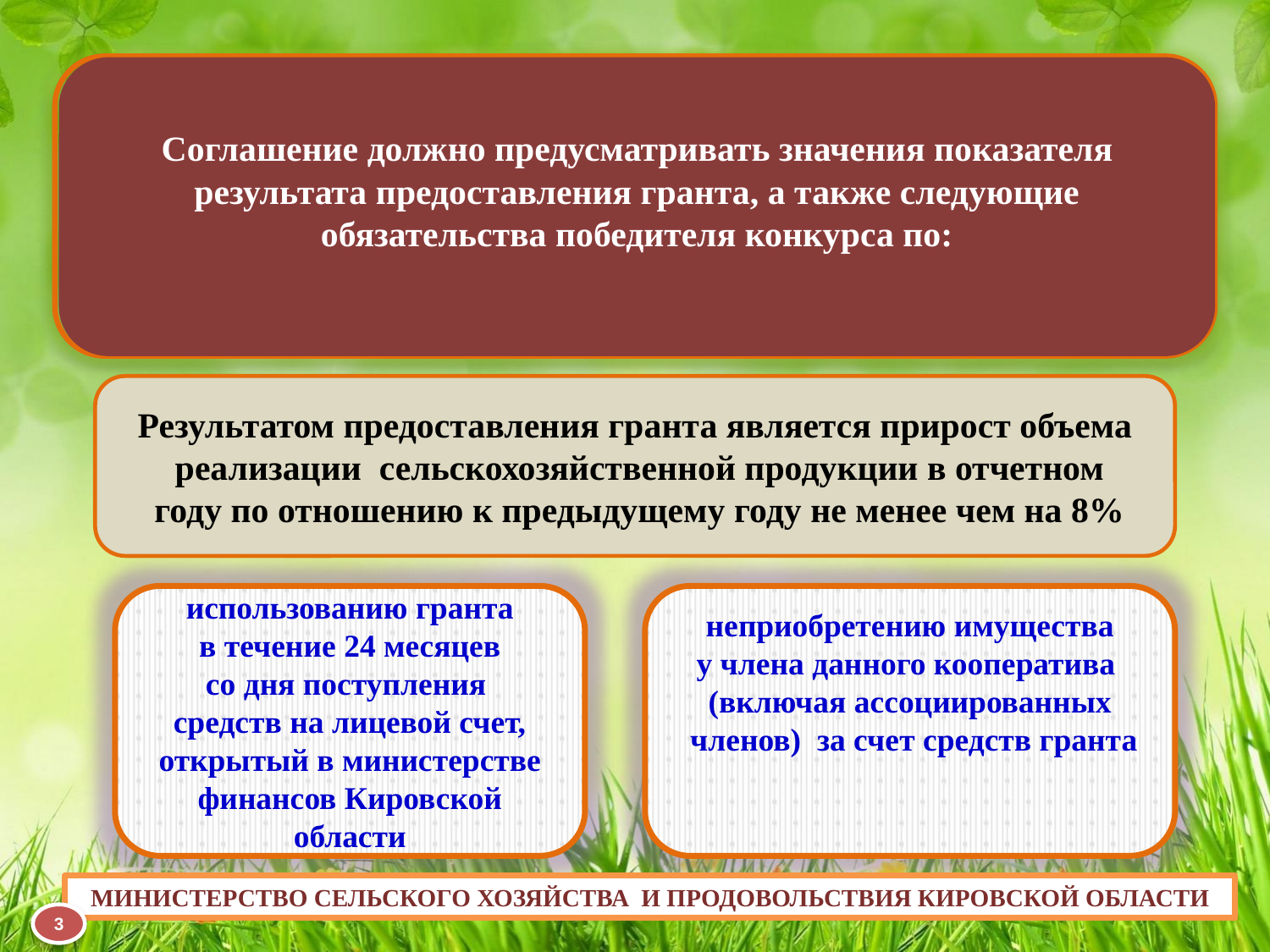

Соглашение должно предусматривать значения показателя результата предоставления гранта, а также следующие обязательства победителя конкурса по:

Результатом предоставления гранта является прирост объема
 реализации  сельскохозяйственной продукции в отчетном
 году по отношению к предыдущему году не менее чем на 8%
использованию гранта
 в течение 24 месяцев
со дня поступления
средств на лицевой счет,
открытый в министерстве
 финансов Кировской
области
неприобретению имущества
у члена данного кооператива
(включая ассоциированных
 членов)  за счет средств гранта
МИНИСТЕРСТВО СЕЛЬСКОГО ХОЗЯЙСТВА  И ПРОДОВОЛЬСТВИЯ КИРОВСКОЙ ОБЛАСТИ
3